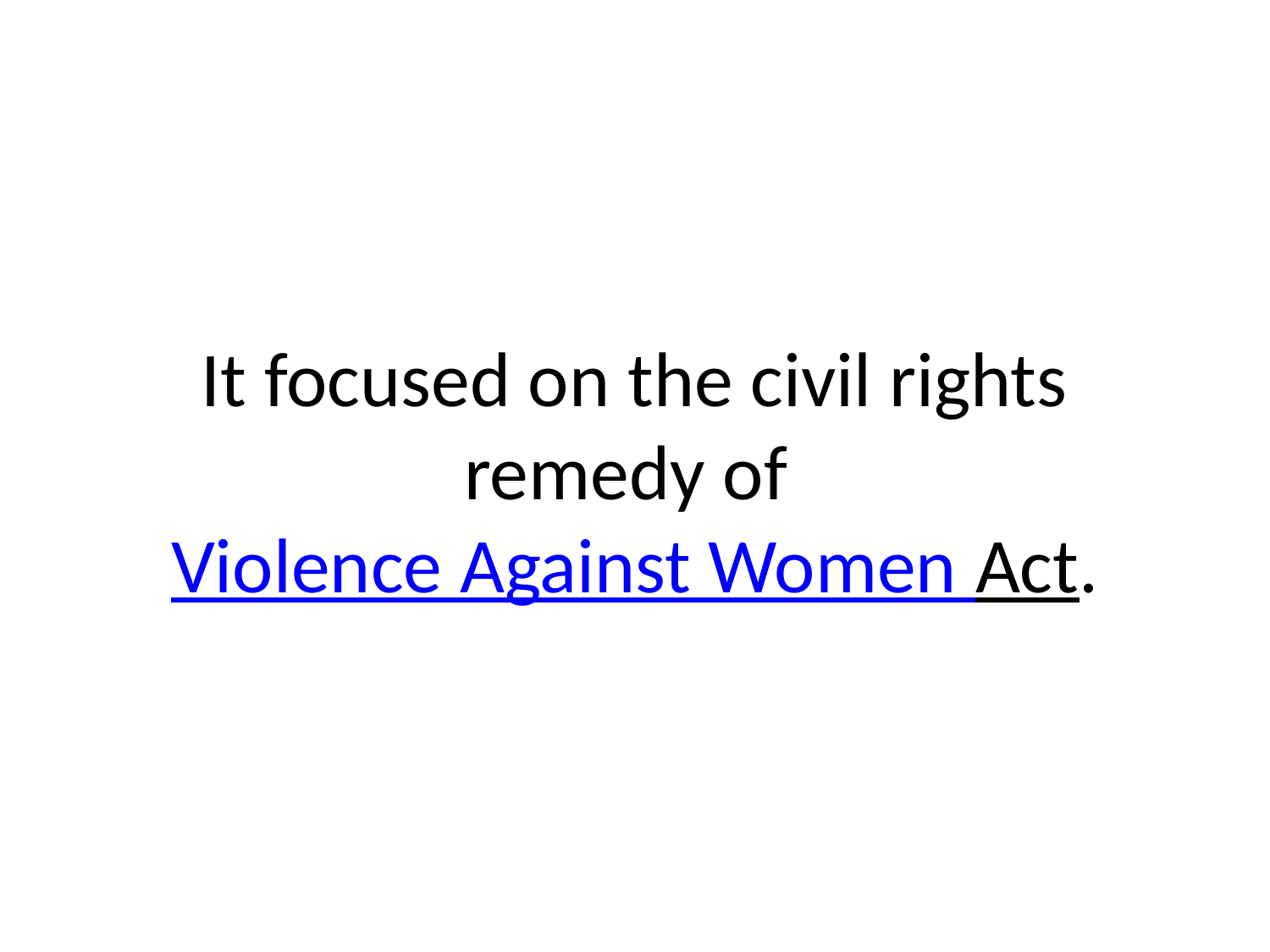

# It focused on the civil rights remedy of Violence Against Women Act.